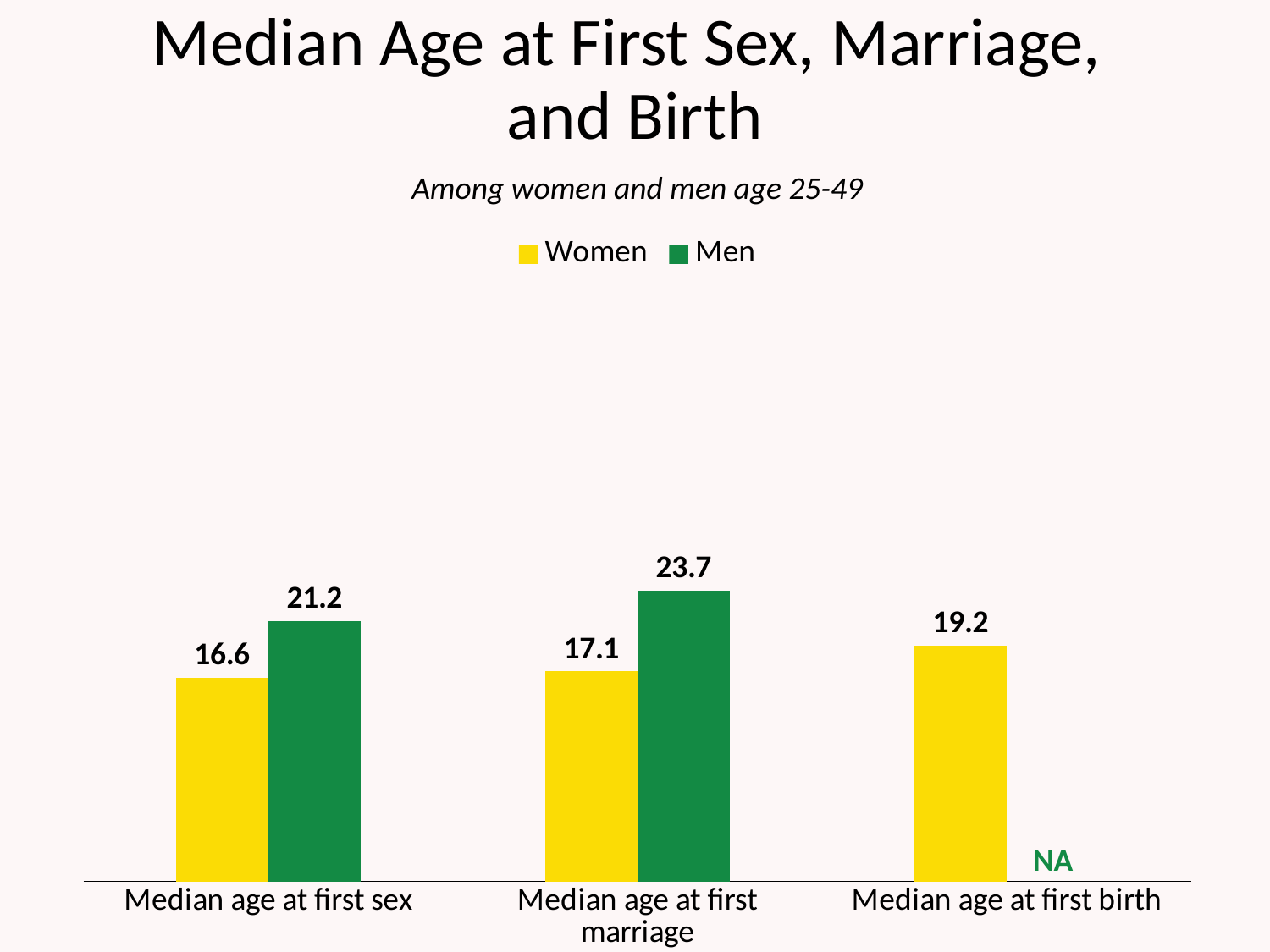

# Median Age at First Sex, Marriage, and Birth
Among women and men age 25-49

### Chart

| Category | Women | Men |
|---|---|---|
| Median age at first sex | 16.6 | 21.2 |
| Median age at first marriage | 17.1 | 23.7 |
| Median age at first birth | 19.2 | None |
NA